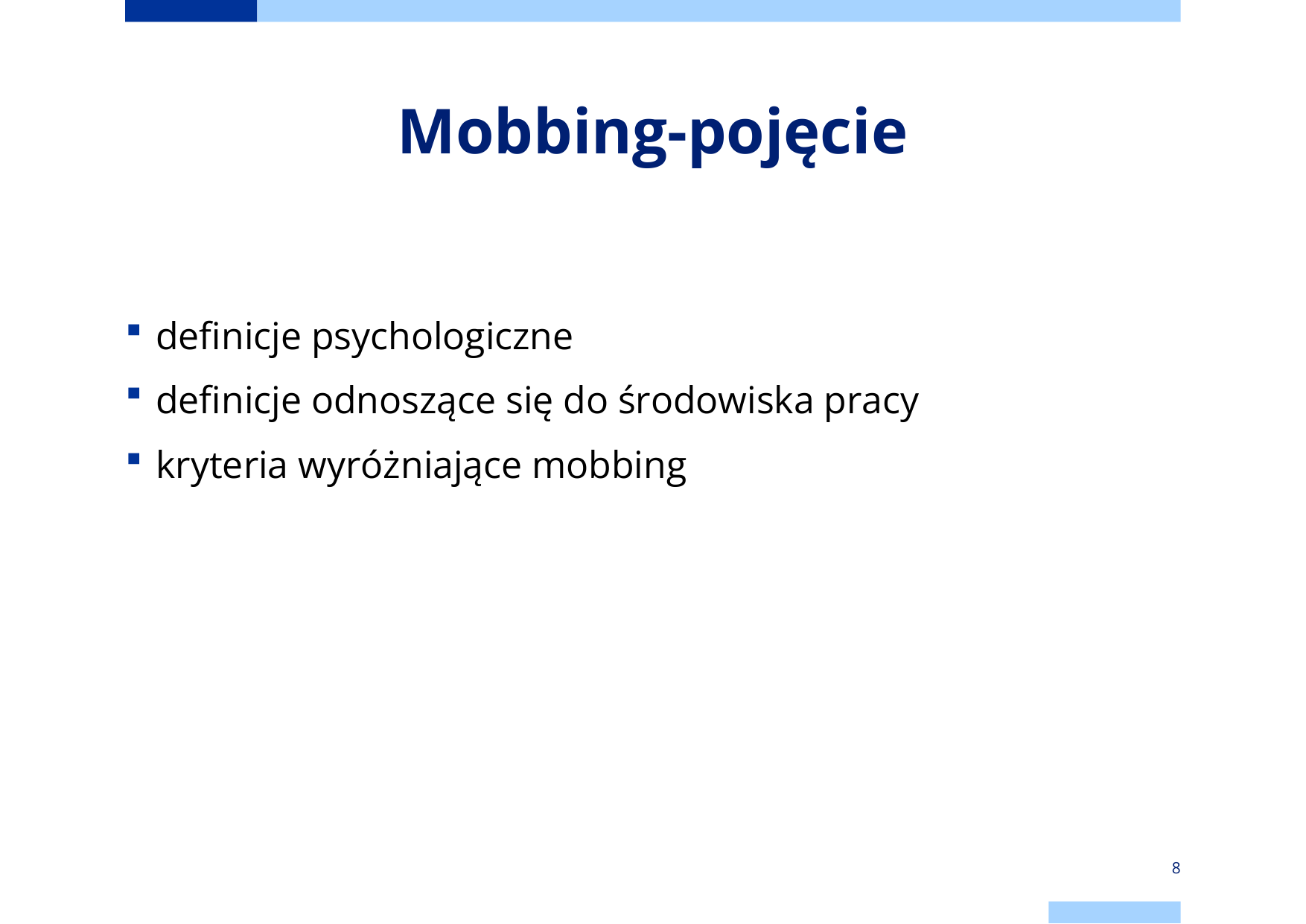

# Mobbing-pojęcie
definicje psychologiczne
definicje odnoszące się do środowiska pracy
kryteria wyróżniające mobbing

8